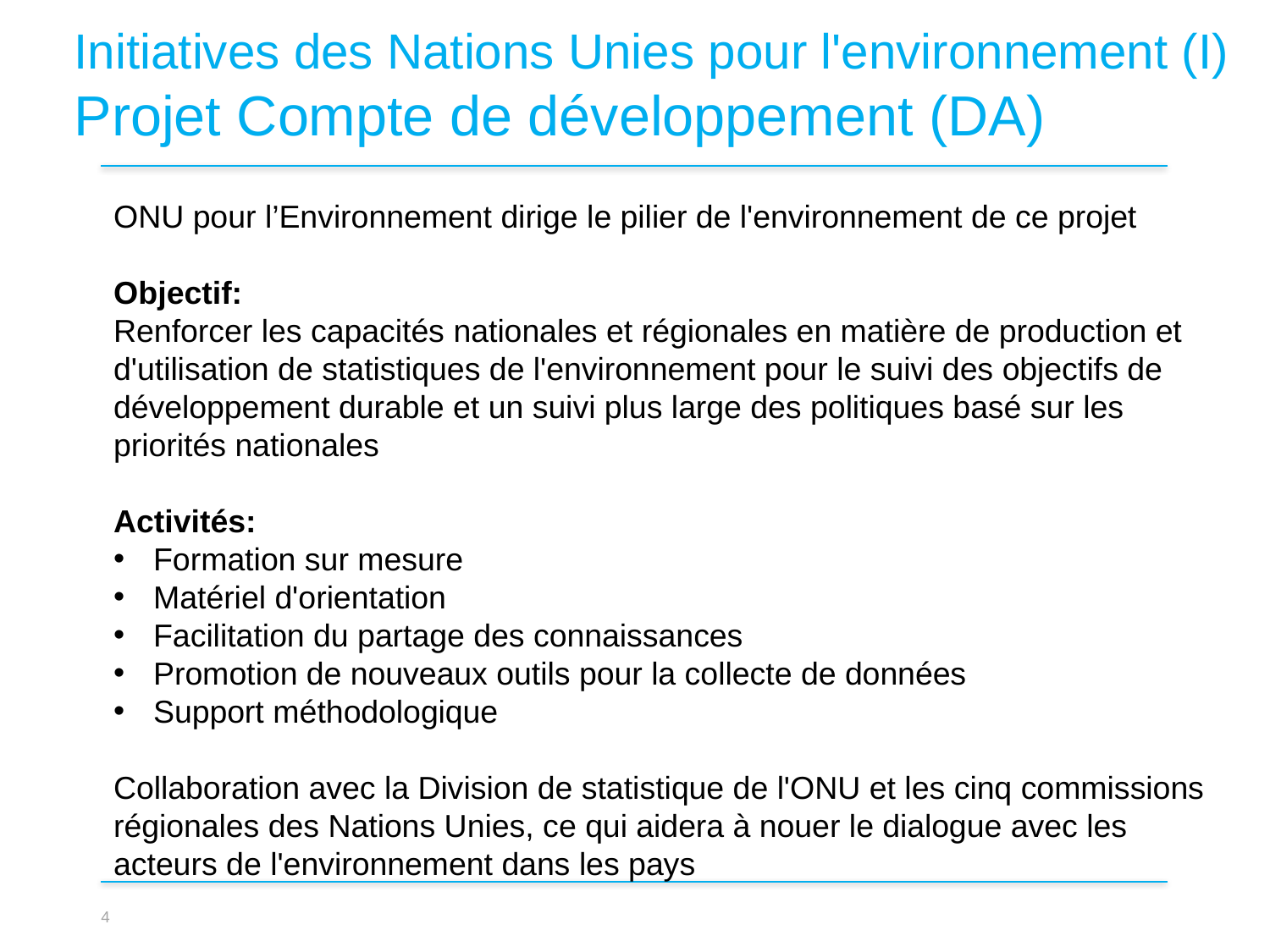

Initiatives des Nations Unies pour l'environnement (I)
Projet Compte de développement (DA)
ONU pour l’Environnement dirige le pilier de l'environnement de ce projet

Objectif:
Renforcer les capacités nationales et régionales en matière de production et d'utilisation de statistiques de l'environnement pour le suivi des objectifs de développement durable et un suivi plus large des politiques basé sur les priorités nationales

Activités:
Formation sur mesure
Matériel d'orientation
Facilitation du partage des connaissances
Promotion de nouveaux outils pour la collecte de données
Support méthodologique

Collaboration avec la Division de statistique de l'ONU et les cinq commissions régionales des Nations Unies, ce qui aidera à nouer le dialogue avec les acteurs de l'environnement dans les pays
4